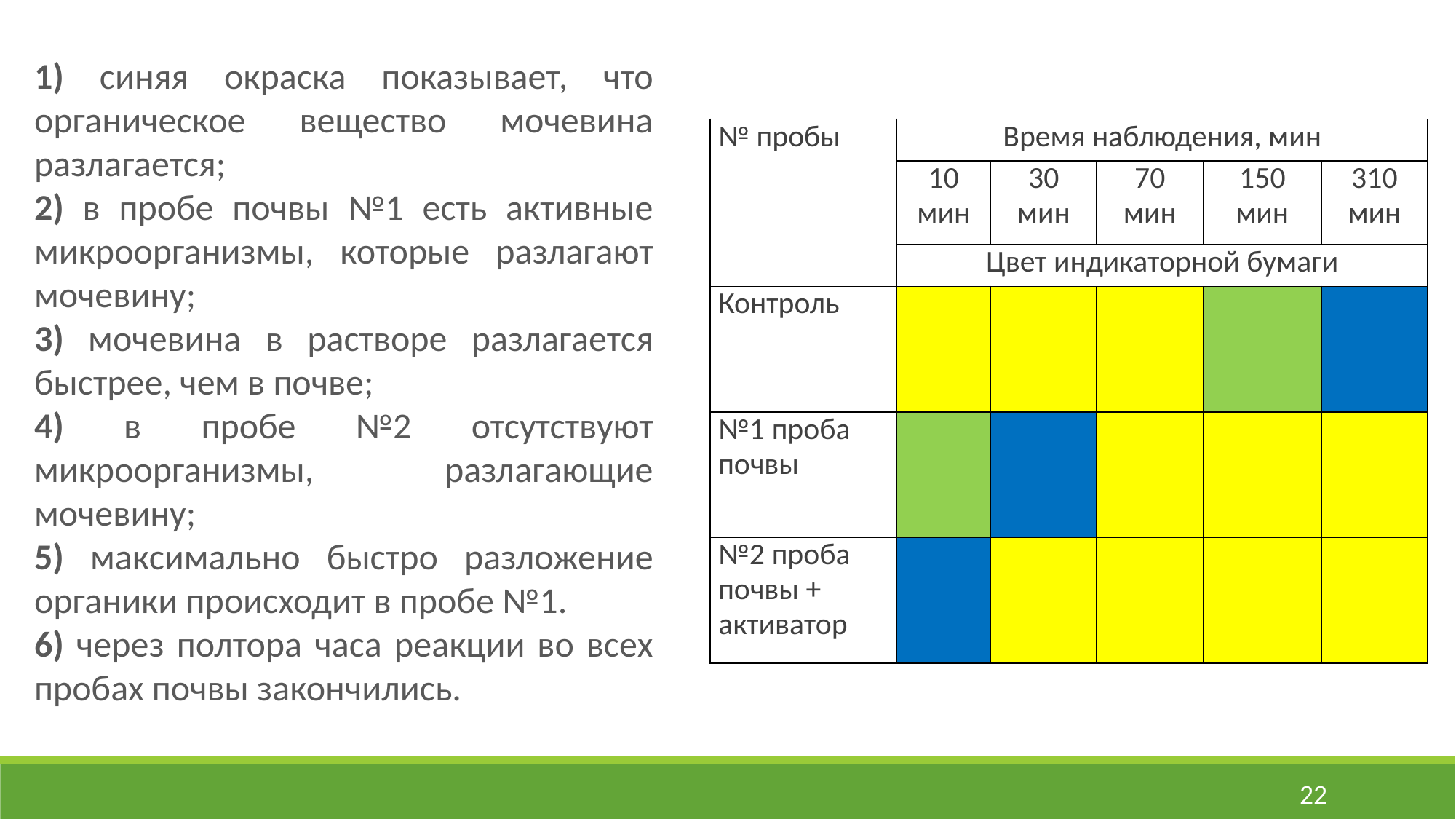

1) синяя окраска показывает, что органическое вещество мочевина разлагается;
2) в пробе почвы №1 есть активные микроорганизмы, которые разлагают мочевину;
3) мочевина в растворе разлагается быстрее, чем в почве;
4) в пробе №2 отсутствуют микроорганизмы, разлагающие мочевину;
5) максимально быстро разложение органики происходит в пробе №1.
6) через полтора часа реакции во всех пробах почвы закончились.
| № пробы | Время наблюдения, мин |  |  |  |  |
| --- | --- | --- | --- | --- | --- |
|  | 10 мин | 30 мин | 70 мин | 150 мин | 310 мин |
|  | Цвет индикаторной бумаги |  |  |  |  |
| Контроль |  |  |  |  |  |
| №1 проба почвы |  |  |  |  |  |
| №2 проба почвы + активатор |  |  |  |  |  |
22